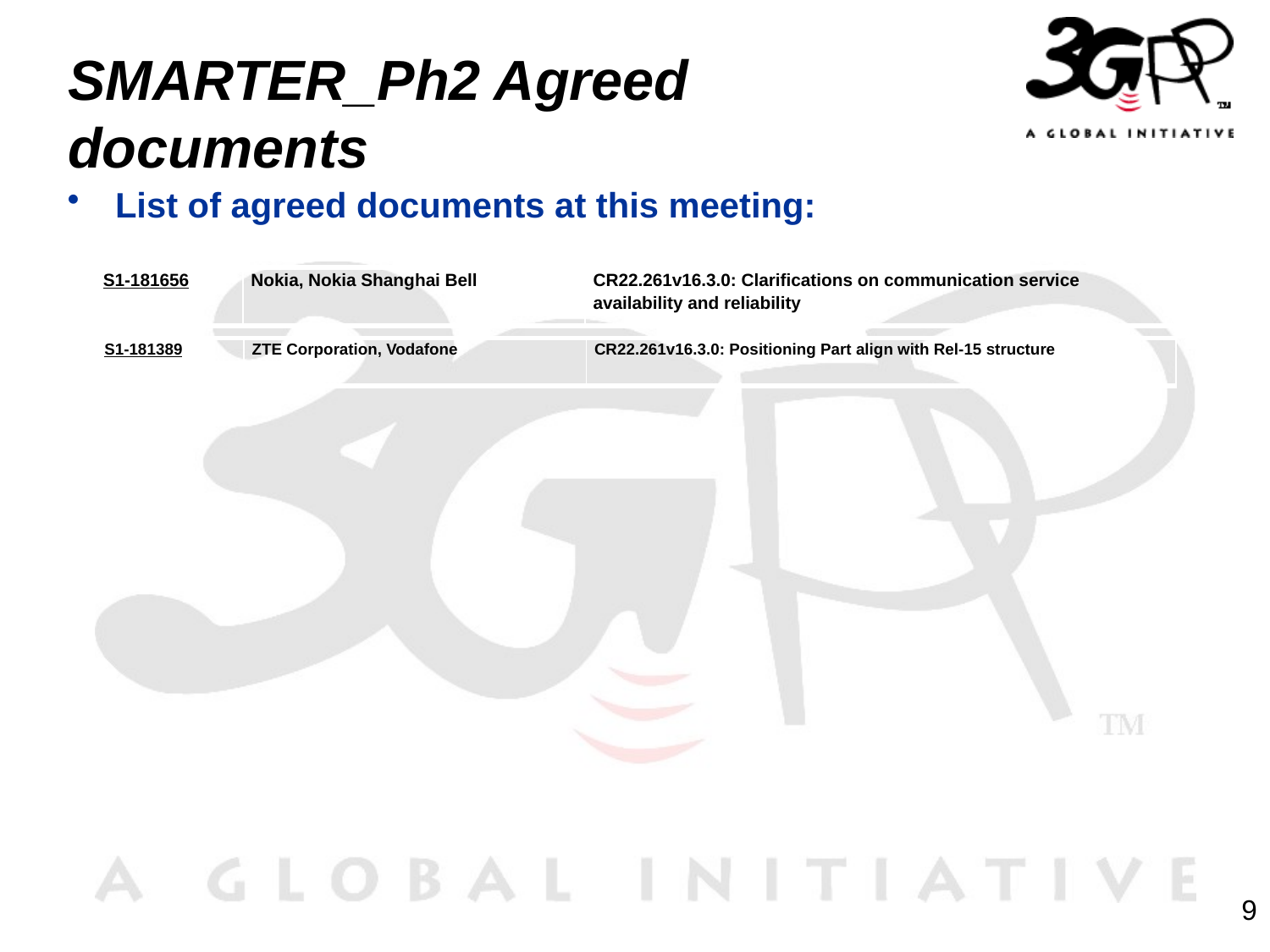

# SMARTER_Ph2 Agreed documents
List of agreed documents at this meeting:

| S1-181656 | Nokia, Nokia Shanghai Bell | CR22.261v16.3.0: Clarifications on communication service availability and reliability |
| --- | --- | --- |
| S1-181389 | ZTE Corporation, Vodafone | CR22.261v16.3.0: Positioning Part align with Rel-15 structure |
| --- | --- | --- |
9